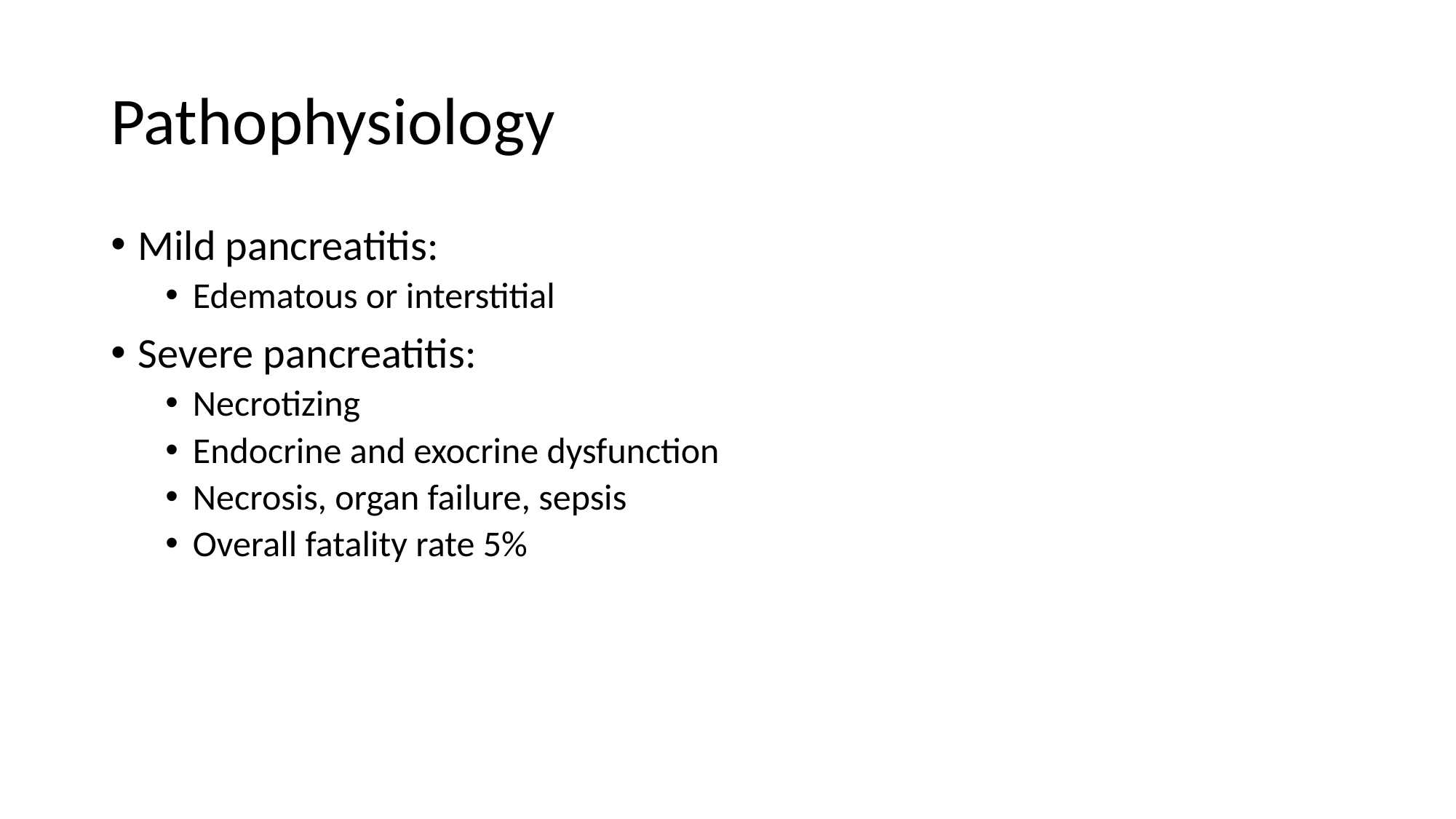

# Pathophysiology
Mild pancreatitis:
Edematous or interstitial
Severe pancreatitis:
Necrotizing
Endocrine and exocrine dysfunction
Necrosis, organ failure, sepsis
Overall fatality rate 5%